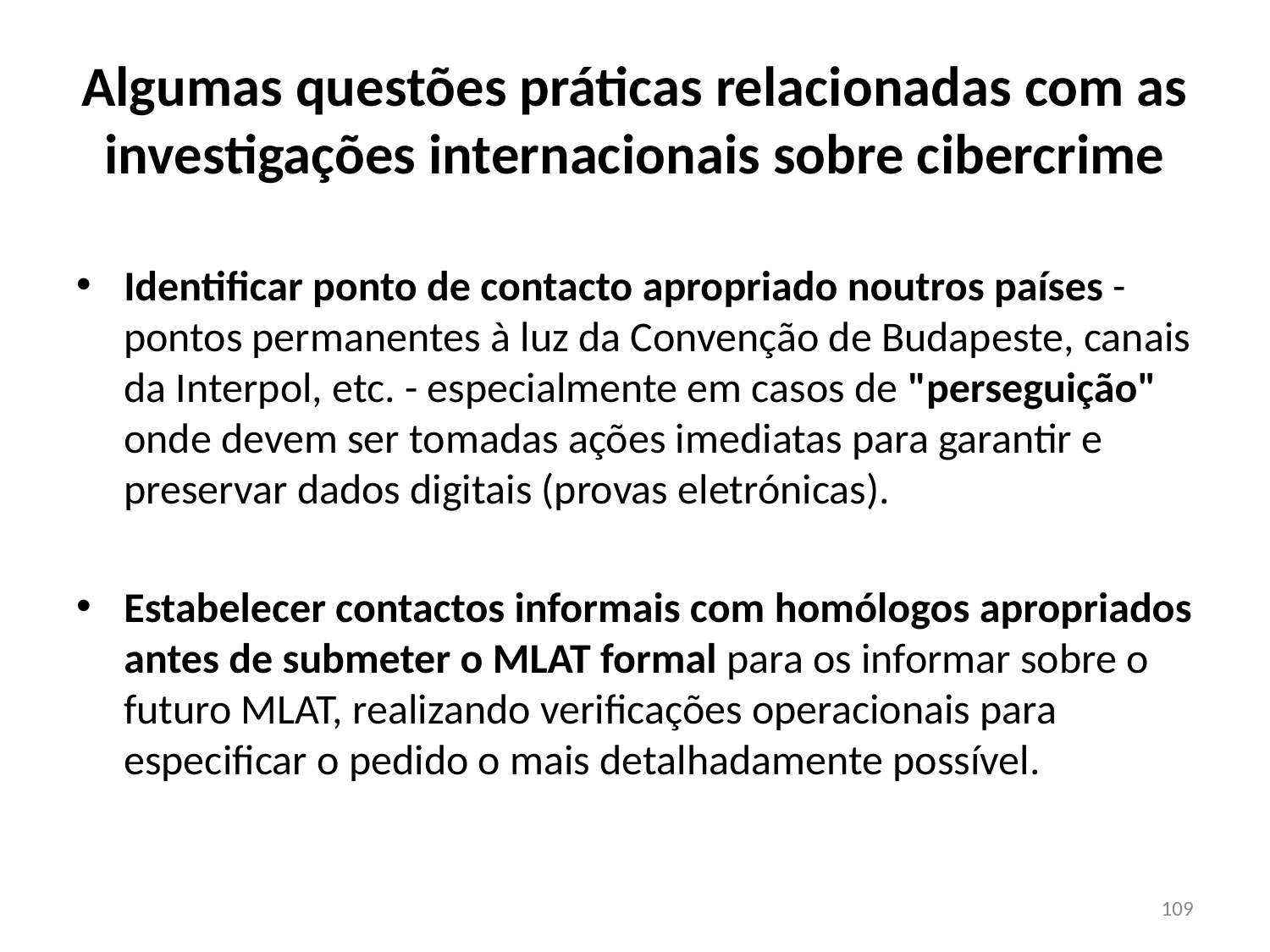

# Algumas questões práticas relacionadas com as investigações internacionais sobre cibercrime
Identificar ponto de contacto apropriado noutros países - pontos permanentes à luz da Convenção de Budapeste, canais da Interpol, etc. - especialmente em casos de "perseguição" onde devem ser tomadas ações imediatas para garantir e preservar dados digitais (provas eletrónicas).

Estabelecer contactos informais com homólogos apropriados antes de submeter o MLAT formal para os informar sobre o futuro MLAT, realizando verificações operacionais para especificar o pedido o mais detalhadamente possível.

109